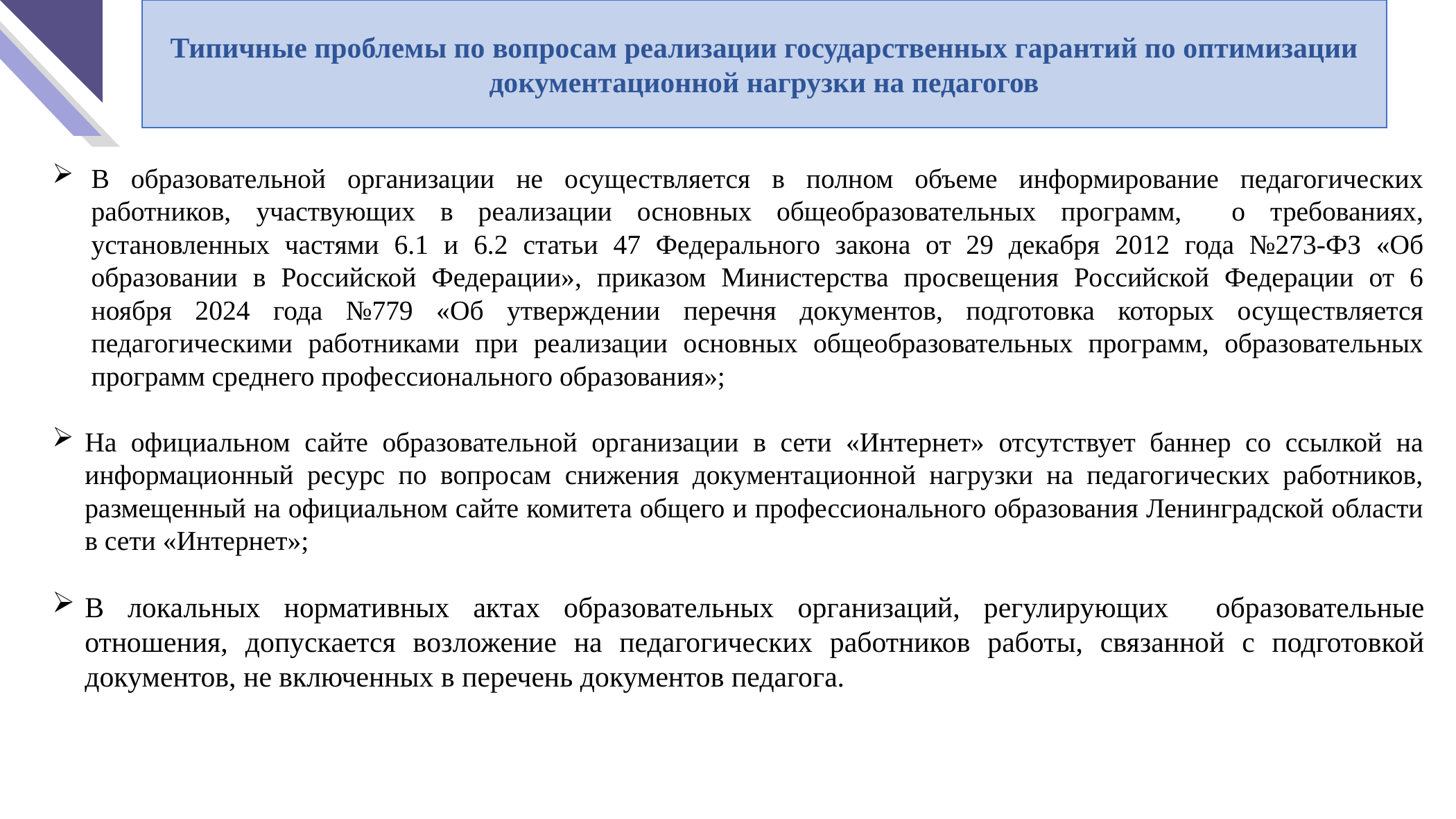

Типичные проблемы по вопросам реализации государственных гарантий по оптимизации документационной нагрузки на педагогов

В образовательной организации не осуществляется в полном объеме информирование педагогических работников, участвующих в реализации основных общеобразовательных программ,  о требованиях, установленных частями 6.1 и 6.2 статьи 47 Федерального закона от 29 декабря 2012 года №273-ФЗ «Об образовании в Российской Федерации», приказом Министерства просвещения Российской Федерации от 6 ноября 2024 года №779 «Об утверждении перечня документов, подготовка которых осуществляется педагогическими работниками при реализации основных общеобразовательных программ, образовательных программ среднего профессионального образования»;

На официальном сайте образовательной организации в сети «Интернет» отсутствует баннер со ссылкой на информационный ресурс по вопросам снижения документационной нагрузки на педагогических работников, размещенный на официальном сайте комитета общего и профессионального образования Ленинградской области в сети «Интернет»;

В локальных нормативных актах образовательных организаций, регулирующих  образовательные отношения, допускается возложение на педагогических работников работы, связанной с подготовкой документов, не включенных в перечень документов педагога.